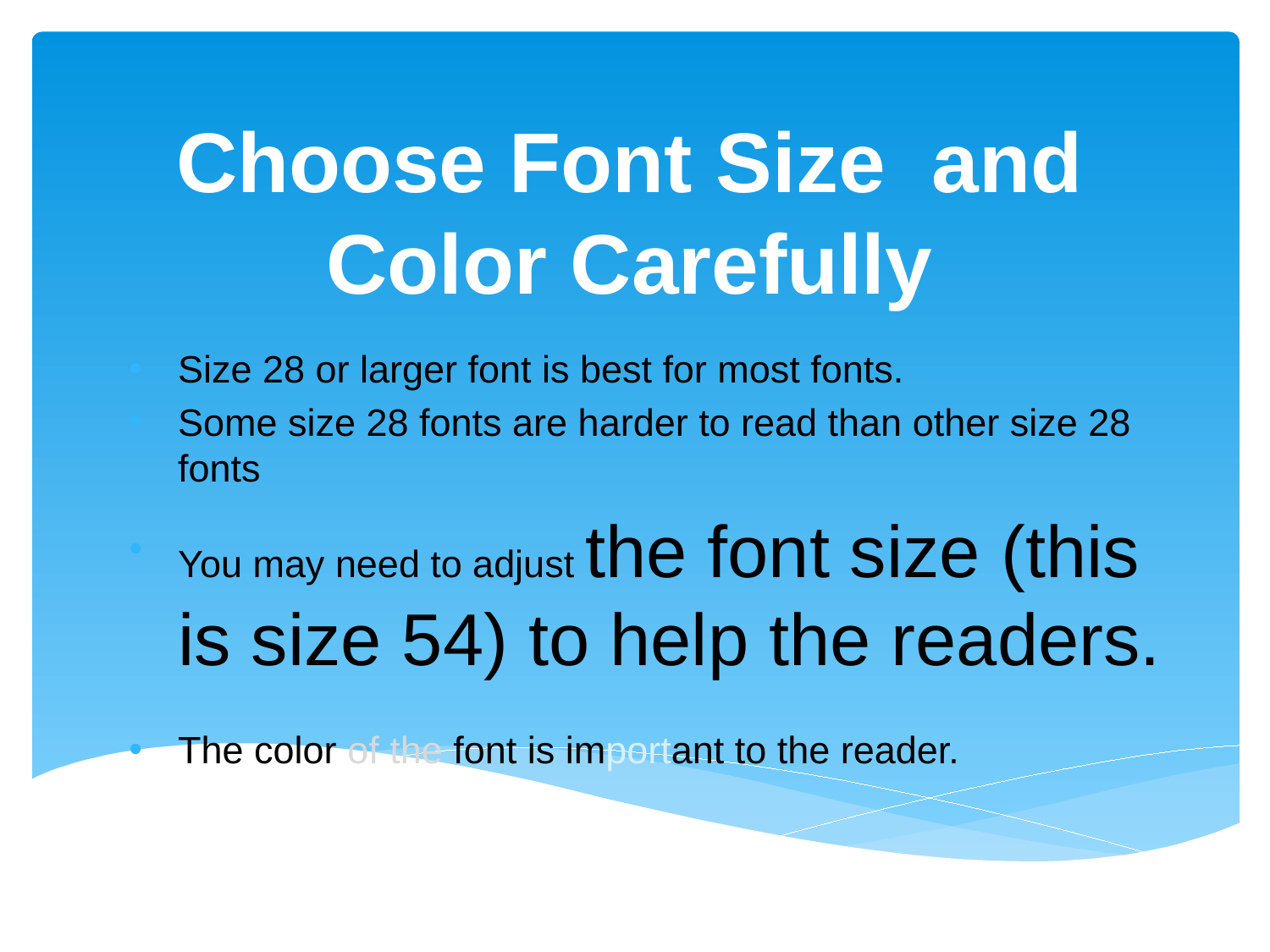

# Choose Font Size  and Color Carefully
Size 28 or larger font is best for most fonts.
Some size 28 fonts are harder to read than other size 28 fonts
You may need to adjust the font size (this is size 54) to help the readers.

The color of the font is important to the reader.